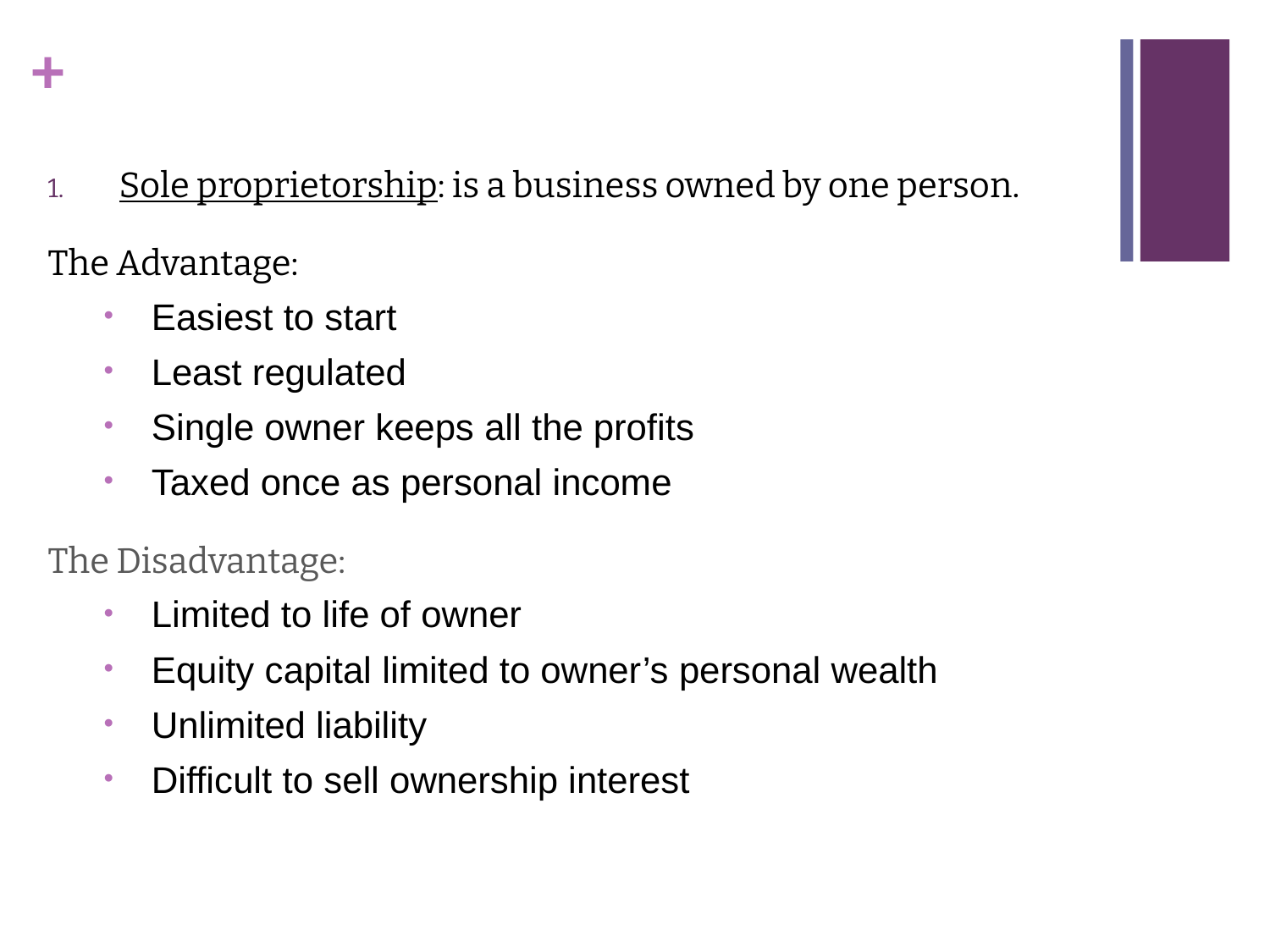

Sole proprietorship: is a business owned by one person.
The Advantage:
Easiest to start
Least regulated
Single owner keeps all the profits
Taxed once as personal income
The Disadvantage:
Limited to life of owner
Equity capital limited to owner’s personal wealth
Unlimited liability
Difficult to sell ownership interest